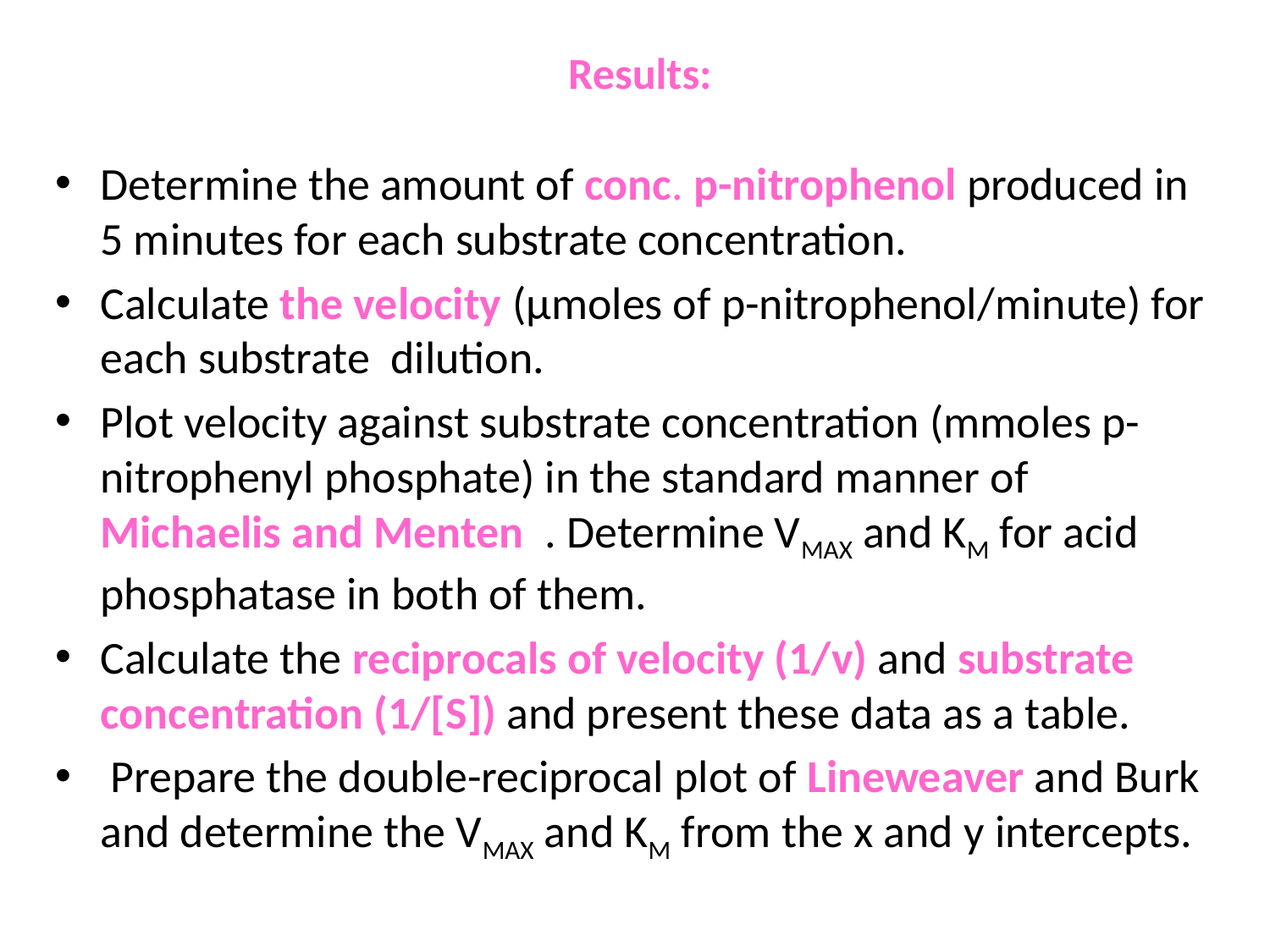

# Results:
Determine the amount of conc. p-nitrophenol produced in 5 minutes for each substrate concentration.
Calculate the velocity (µmoles of p-nitrophenol/minute) for each substrate  dilution.
Plot velocity against substrate concentration (mmoles p-nitrophenyl phosphate) in the standard manner of Michaelis and Menten  . Determine VMAX and KM for acid phosphatase in both of them.
Calculate the reciprocals of velocity (1/v) and substrate concentration (1/[S]) and present these data as a table.
 Prepare the double-reciprocal plot of Lineweaver and Burk and determine the VMAX and KM from the x and y intercepts.